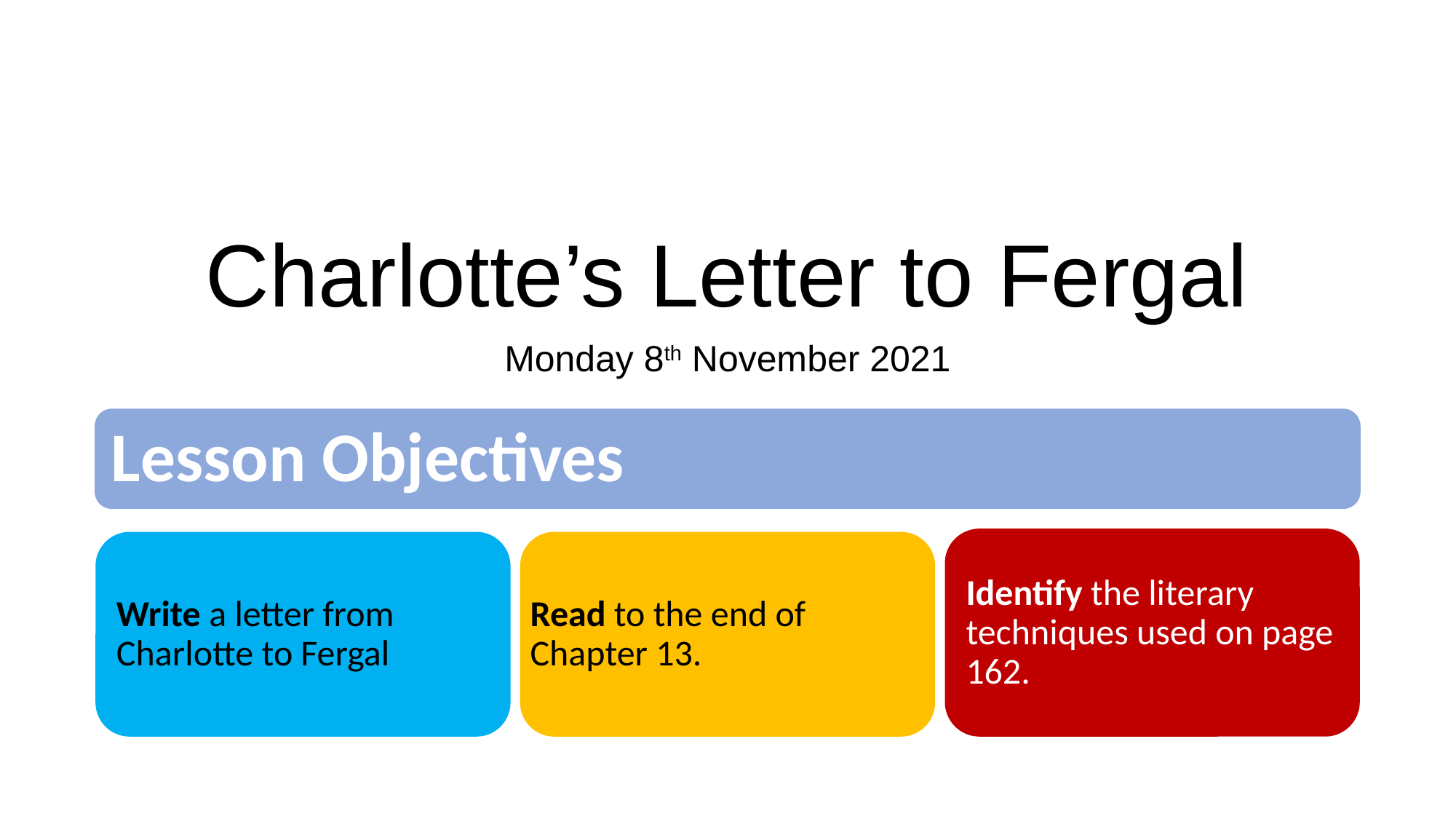

# Charlotte’s Letter to Fergal
Monday 8th November 2021
Lesson Objectives
Identify the literary techniques used on page 162.
Write a letter from Charlotte to Fergal
Read to the end of Chapter 13.